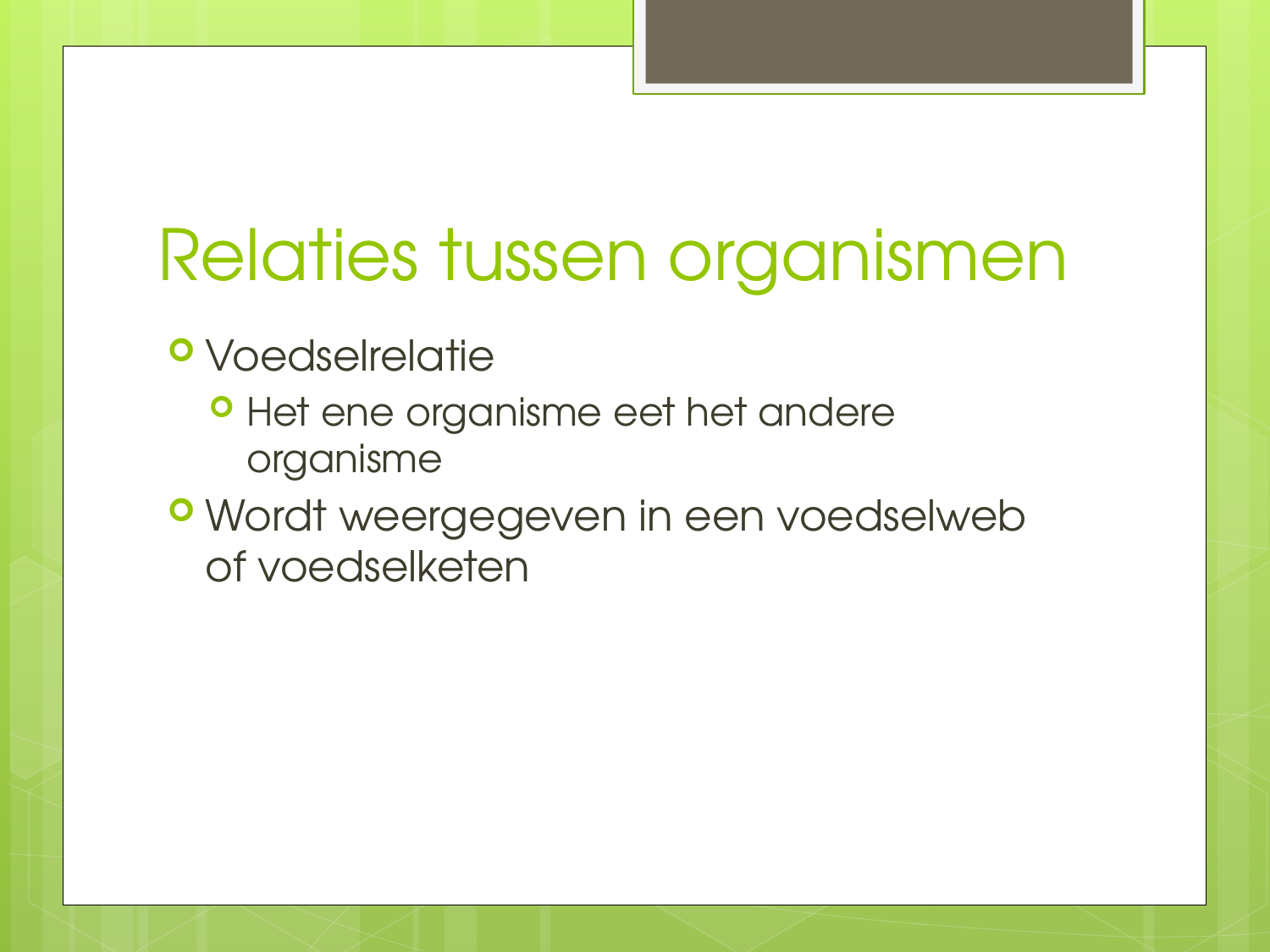

# Relaties tussen organismen
Voedselrelatie
Het ene organisme eet het andere organisme
Wordt weergegeven in een voedselweb of voedselketen